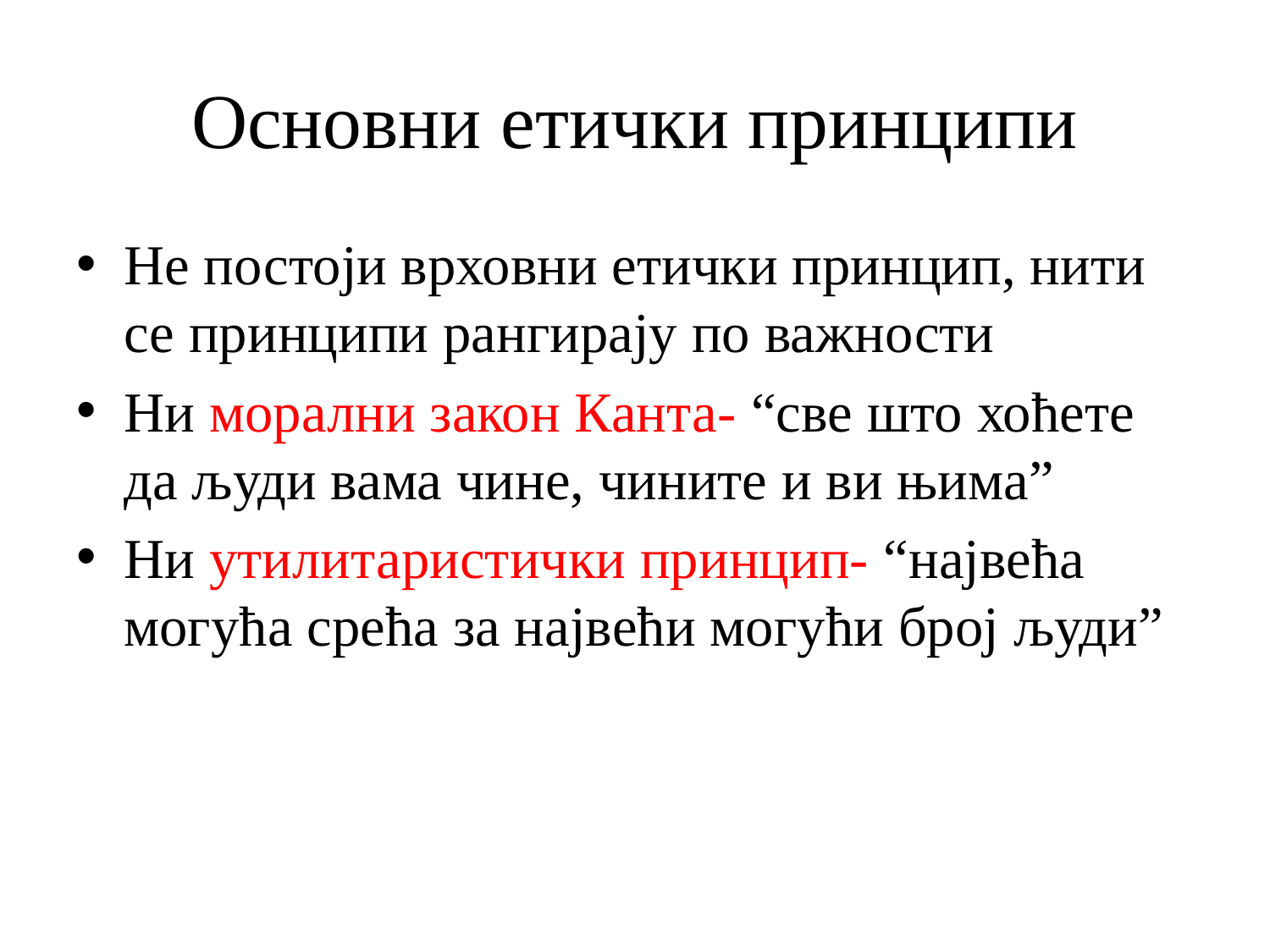

# Основни етички принципи
Не постоји врховни етички принцип, нити се принципи рангирају по важности
Ни морални закон Канта- “све што хоћете да људи вама чине, чините и ви њима”
Ни утилитаристички принцип- “највећа могућа срећа за највећи могући број људи”